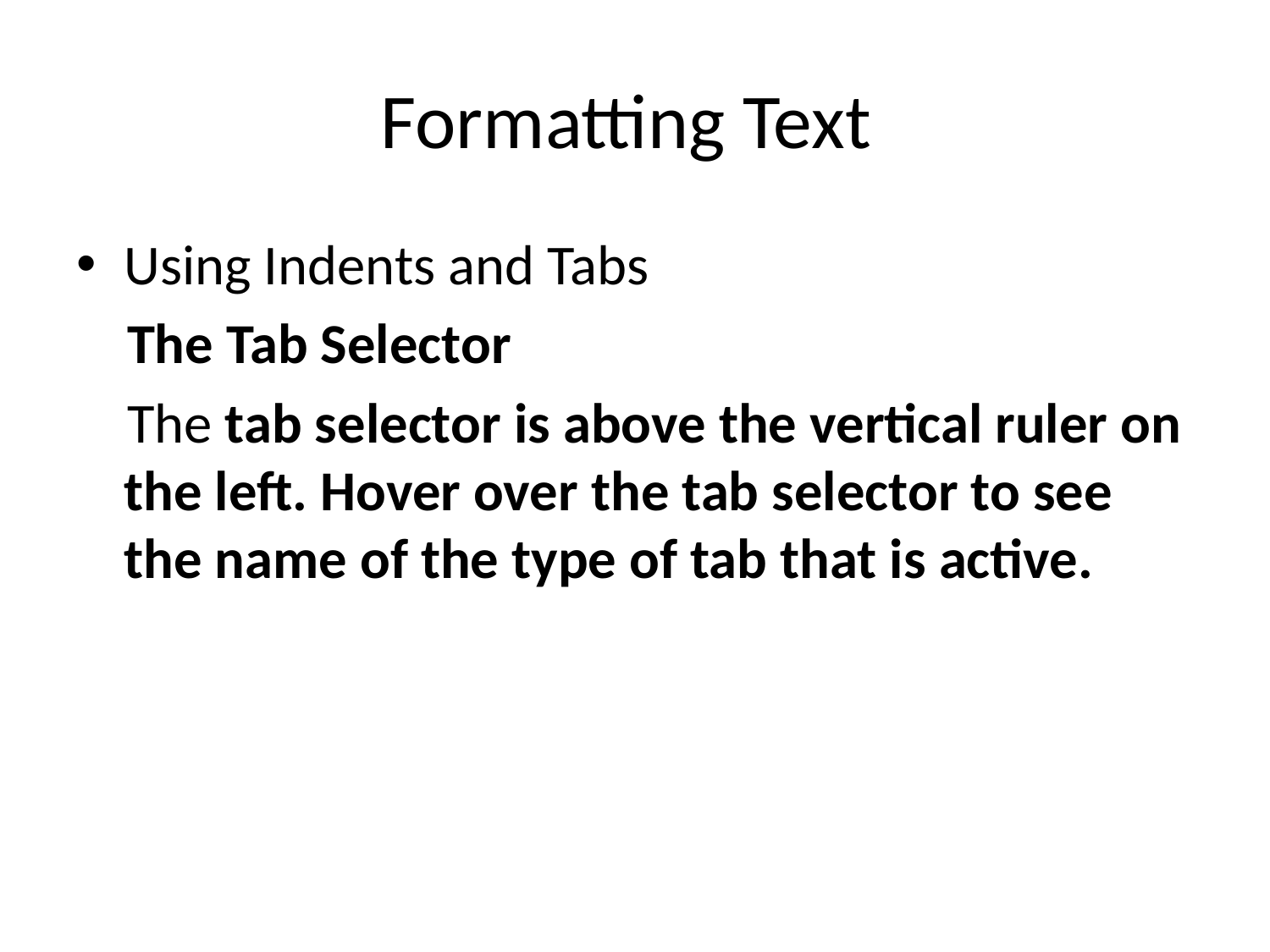

# Formatting Text
Using Indents and Tabs
    The Tab Selector
    The tab selector is above the vertical ruler on the left. Hover over the tab selector to see the name of the type of tab that is active.